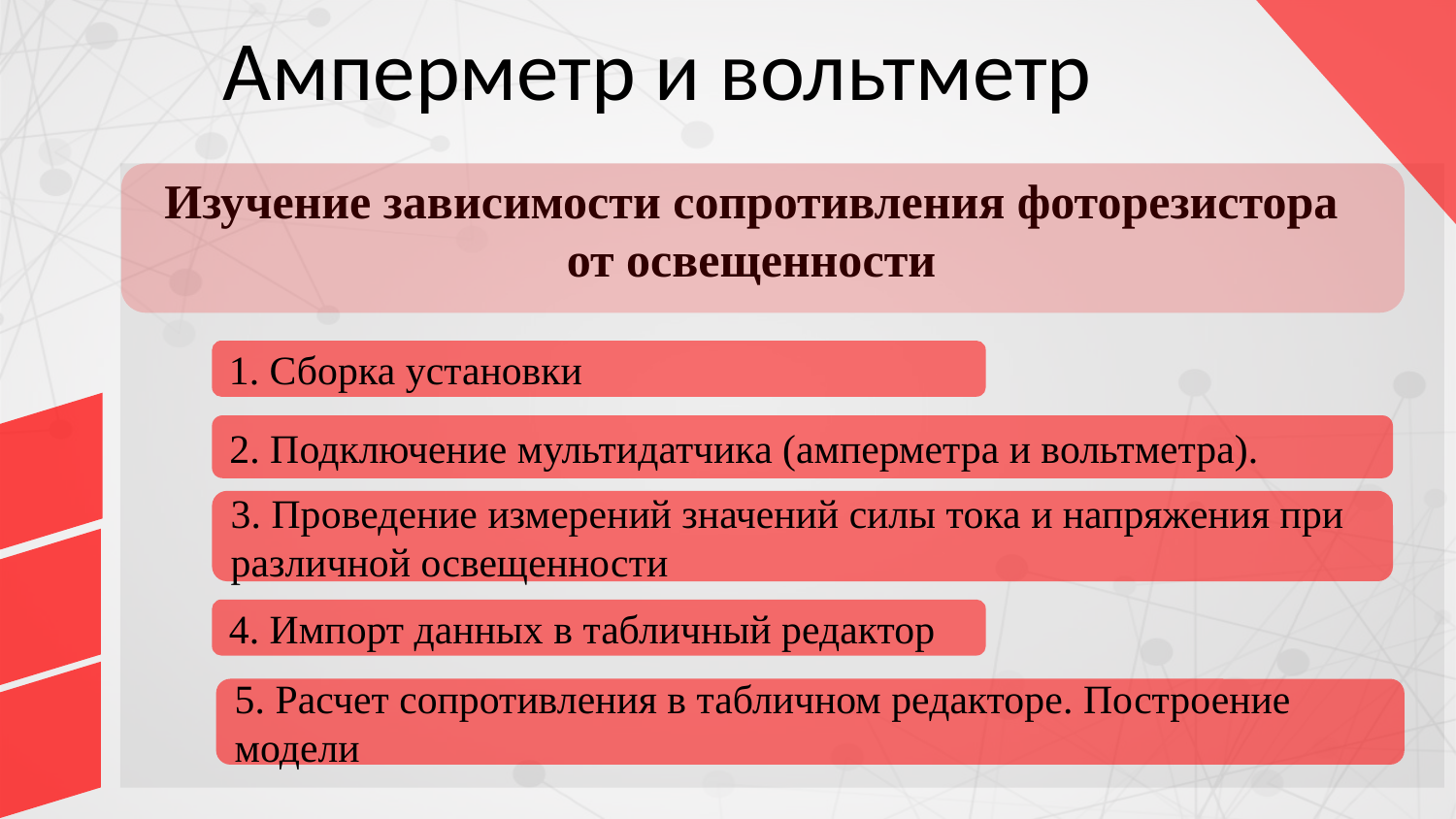

# Амперметр и вольтметр

Изучение зависимости сопротивления фоторезистора от освещенности

1. Сборка установки
2. Подключение мультидатчика (амперметра и вольтметра).

3. Проведение измерений значений силы тока и напряжения при различной освещенности

4. Импорт данных в табличный редактор
5. Расчет сопротивления в табличном редакторе. Построение модели